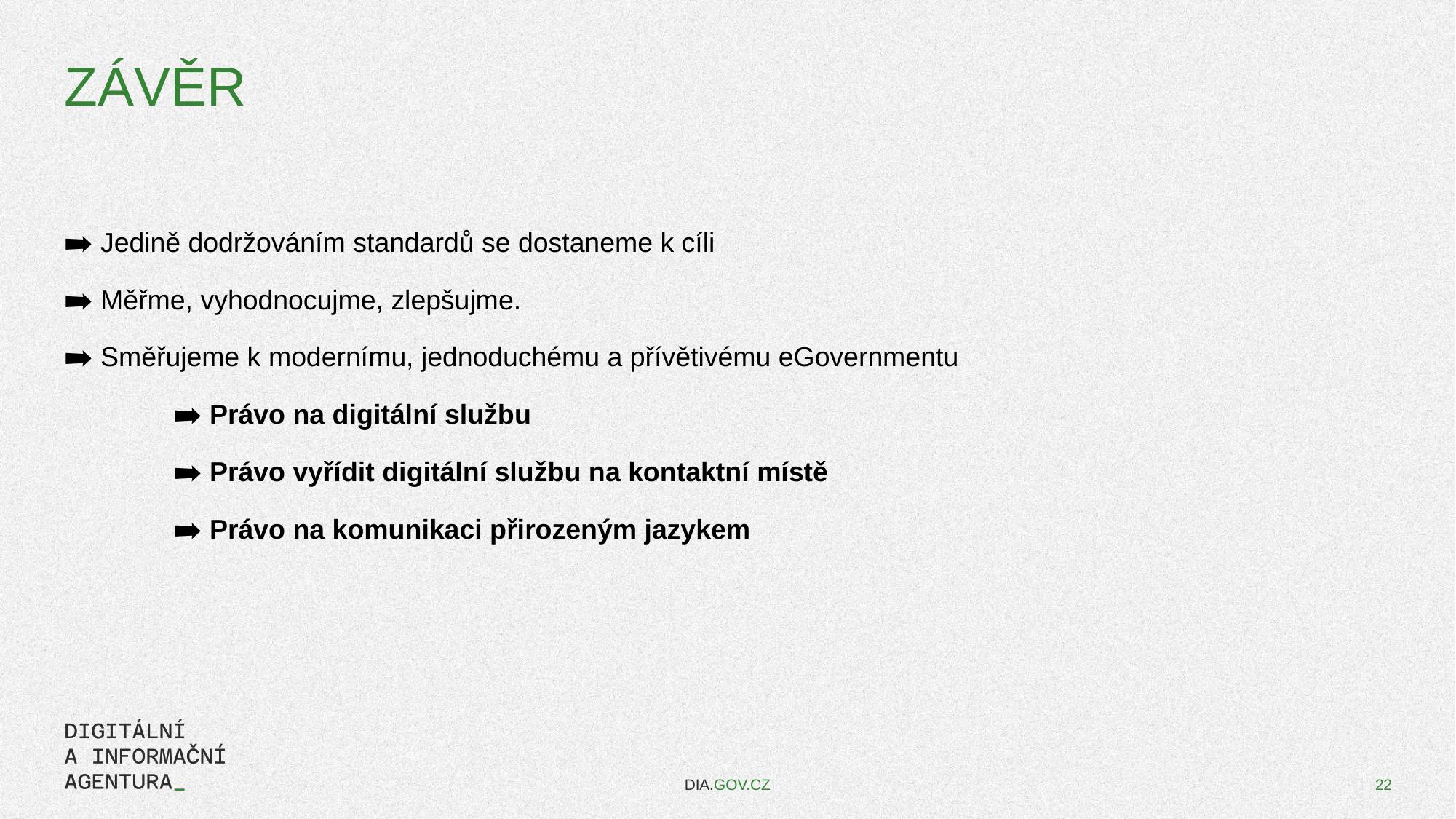

# Závěr
➡️ Jedině dodržováním standardů se dostaneme k cíli
➡️ Měřme, vyhodnocujme, zlepšujme.
➡️ Směřujeme k modernímu, jednoduchému a přívětivému eGovernmentu
	➡️ Právo na digitální službu
	➡️ Právo vyřídit digitální službu na kontaktní místě
	➡️ Právo na komunikaci přirozeným jazykem

DIA.GOV.CZ
22